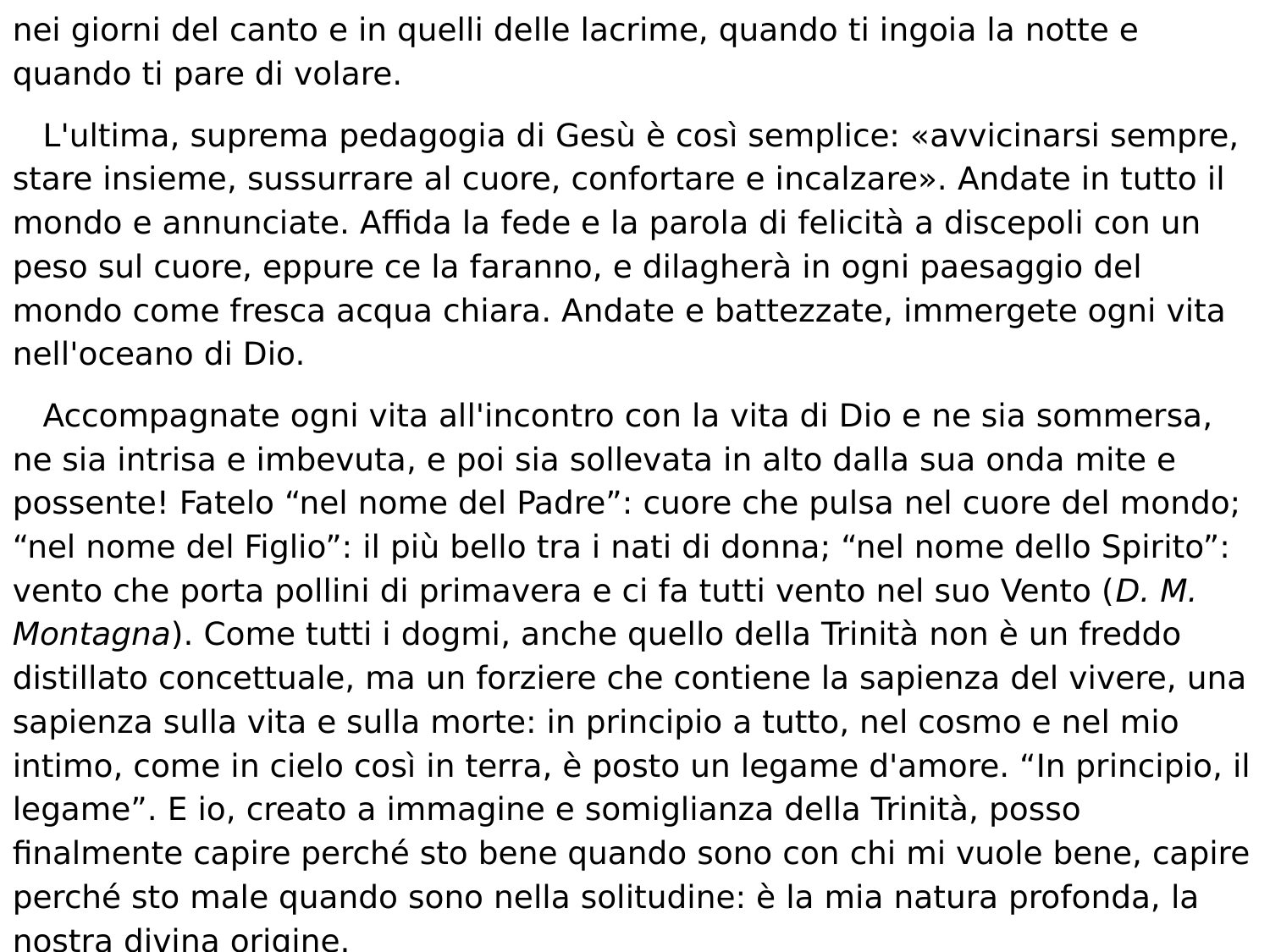

nei giorni del canto e in quelli delle lacrime, quando ti ingoia la notte e quando ti pare di volare.
   L'ultima, suprema pedagogia di Gesù è così semplice: «avvicinarsi sempre, stare insieme, sussurrare al cuore, confortare e incalzare». Andate in tutto il mondo e annunciate. Affida la fede e la parola di felicità a discepoli con un peso sul cuore, eppure ce la faranno, e dilagherà in ogni paesaggio del mondo come fresca acqua chiara. Andate e battezzate, immergete ogni vita nell'oceano di Dio.
   Accompagnate ogni vita all'incontro con la vita di Dio e ne sia sommersa, ne sia intrisa e imbevuta, e poi sia sollevata in alto dalla sua onda mite e possente! Fatelo “nel nome del Padre”: cuore che pulsa nel cuore del mondo; “nel nome del Figlio”: il più bello tra i nati di donna; “nel nome dello Spirito”: vento che porta pollini di primavera e ci fa tutti vento nel suo Vento (D. M. Montagna). Come tutti i dogmi, anche quello della Trinità non è un freddo distillato concettuale, ma un forziere che contiene la sapienza del vivere, una sapienza sulla vita e sulla morte: in principio a tutto, nel cosmo e nel mio intimo, come in cielo così in terra, è posto un legame d'amore. “In principio, il legame”. E io, creato a immagine e somiglianza della Trinità, posso finalmente capire perché sto bene quando sono con chi mi vuole bene, capire perché sto male quando sono nella solitudine: è la mia natura profonda, la nostra divina origine.